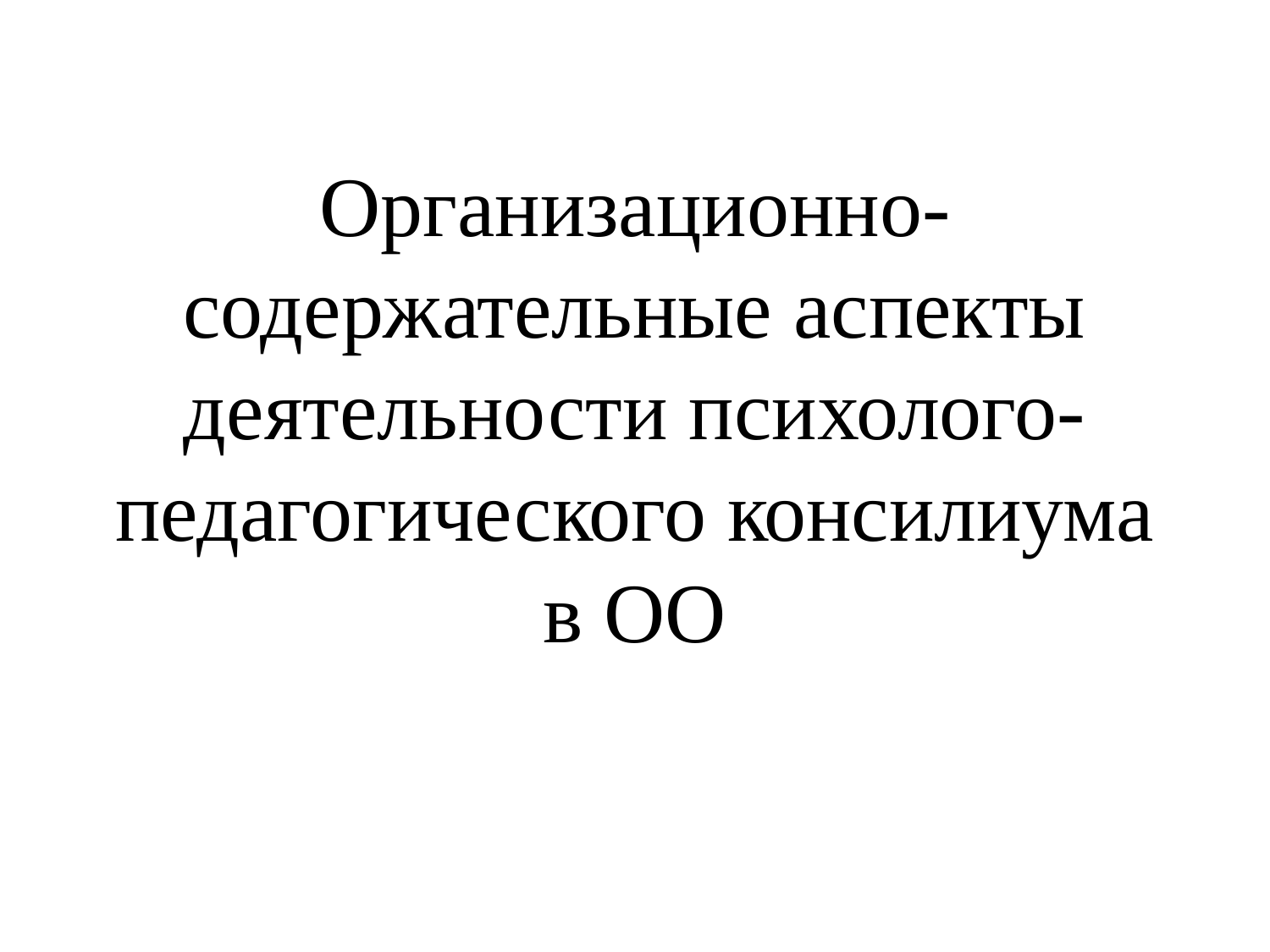

# Организационно-содержательные аспекты деятельности психолого-педагогического консилиума в ОО